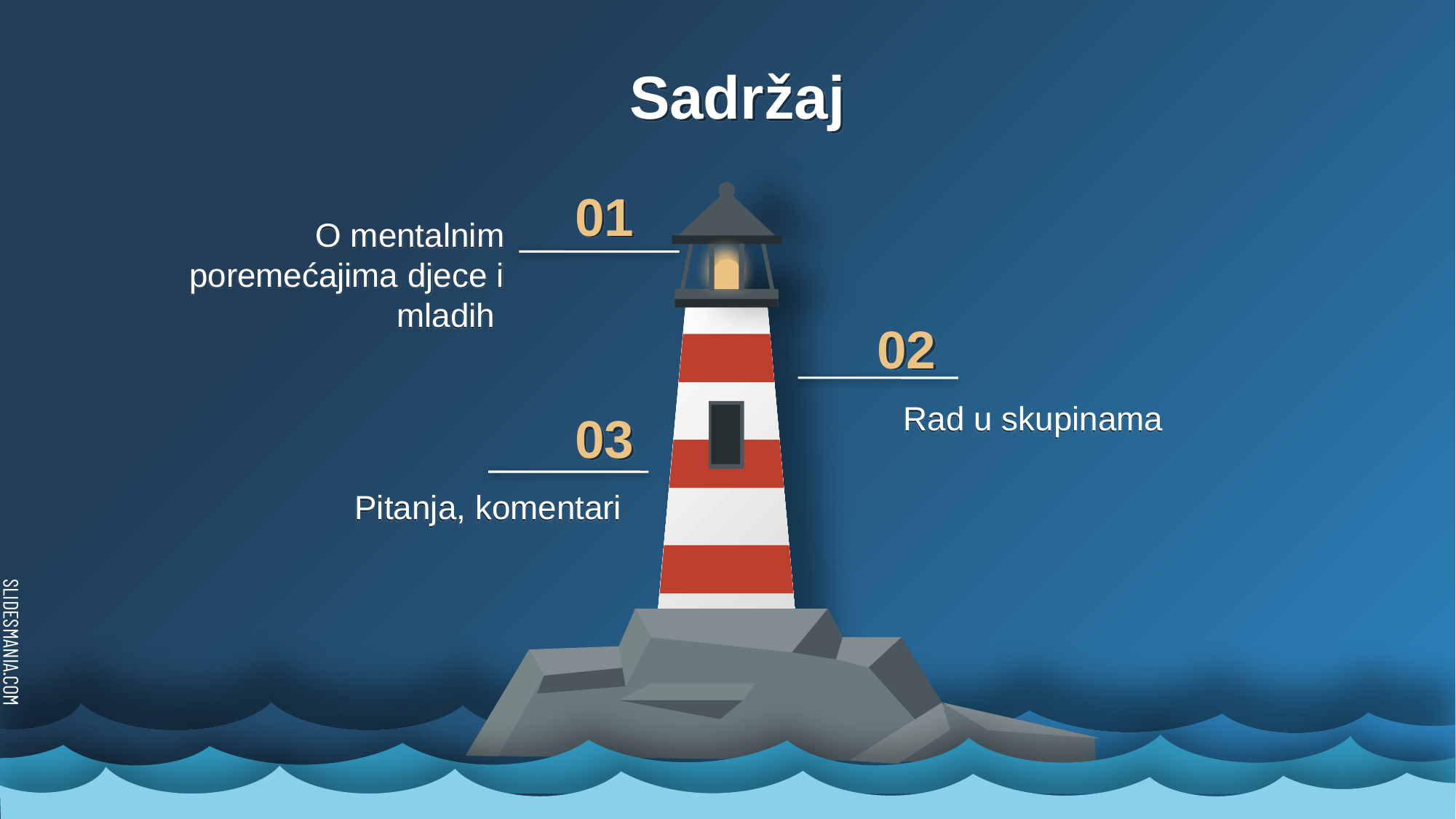

Sadržaj
01
O mentalnim poremećajima djece i mladih

02

Rad u skupinama
03
          Pitanja, komentari